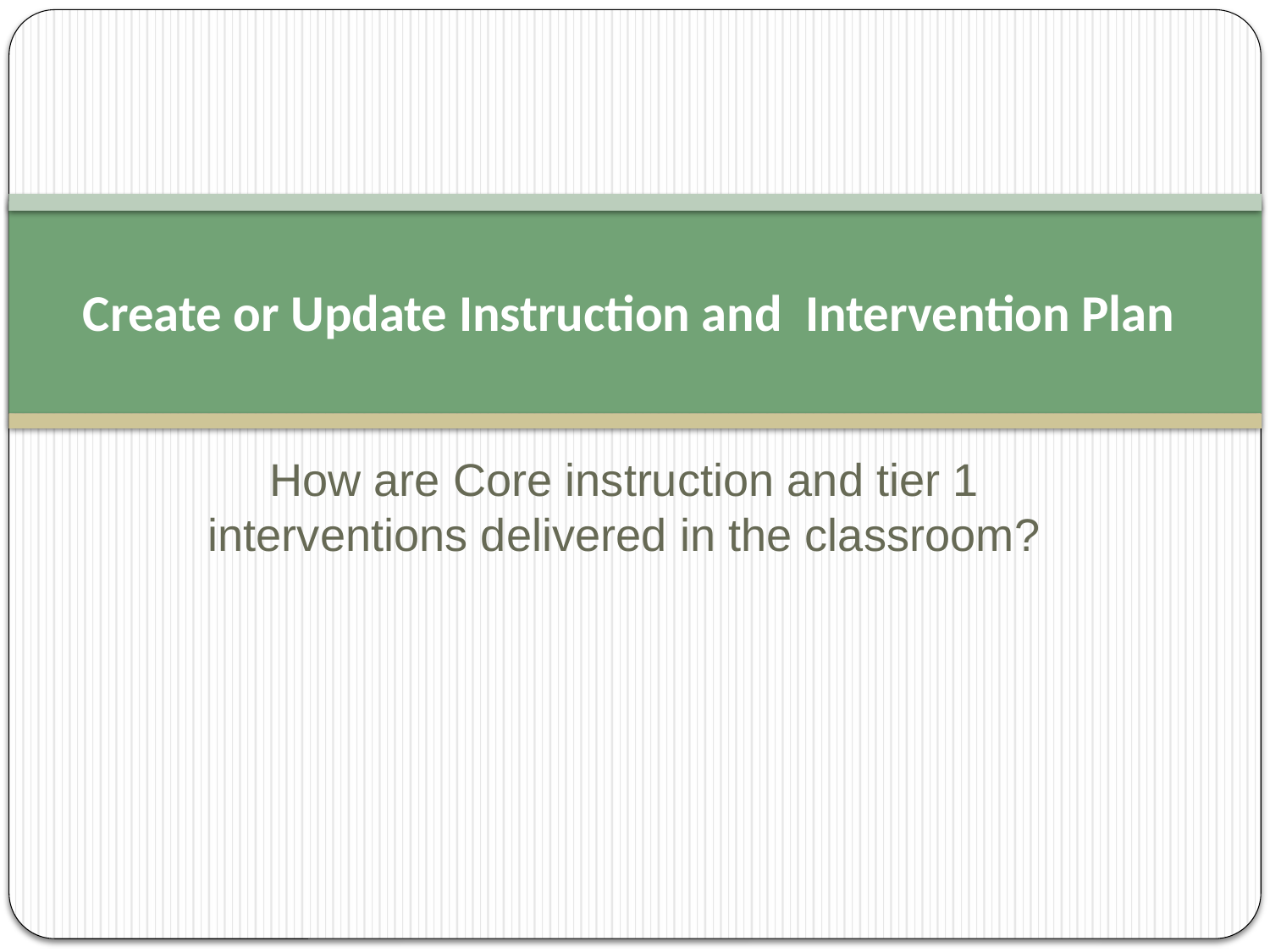

# Create or Update Instruction and  Intervention Plan
How are Core instruction and tier 1 interventions delivered in the classroom?